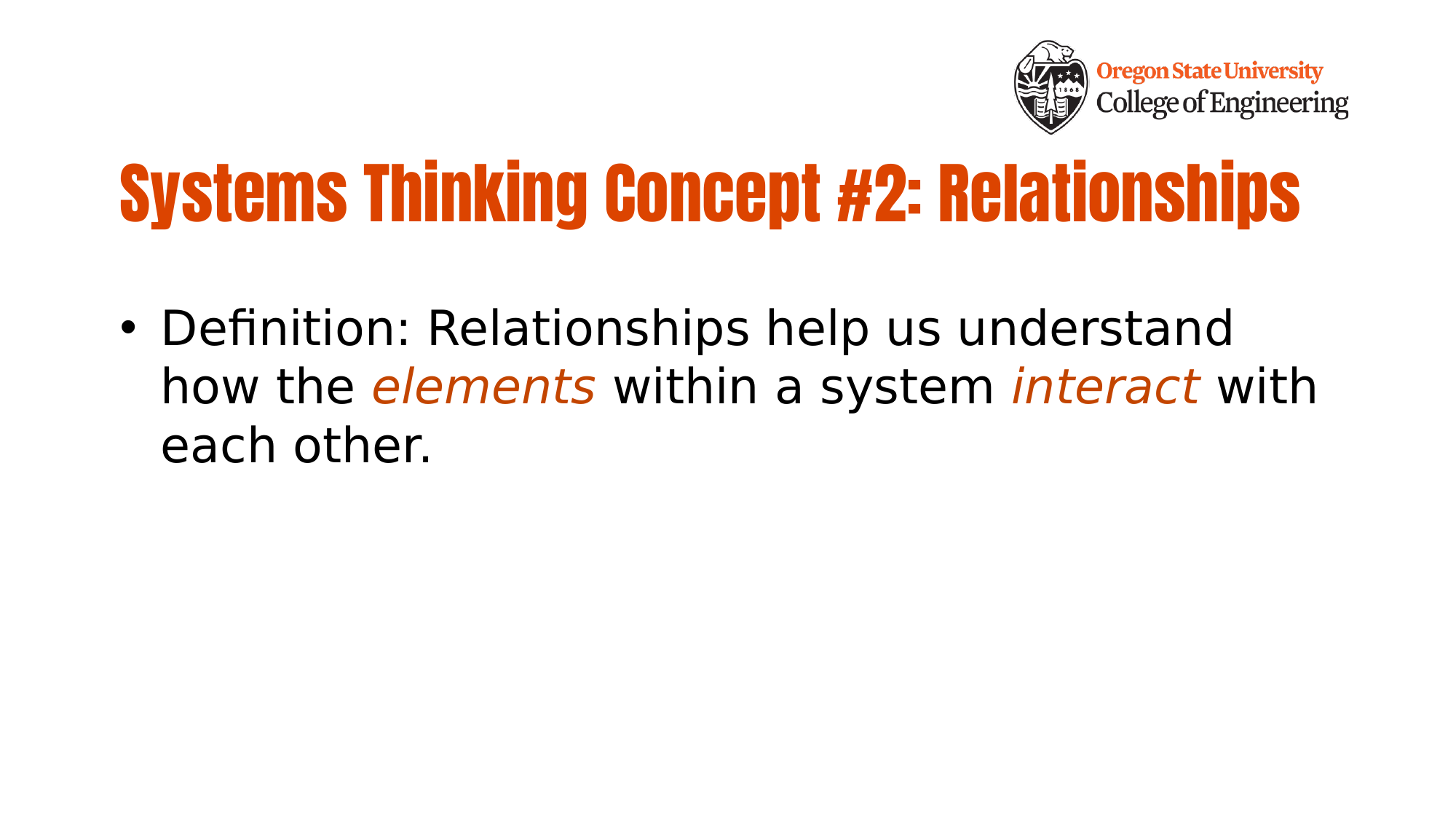

# Systems Thinking Concept #2: Relationships
Definition: Relationships help us understand how the elements within a system interact with each other.